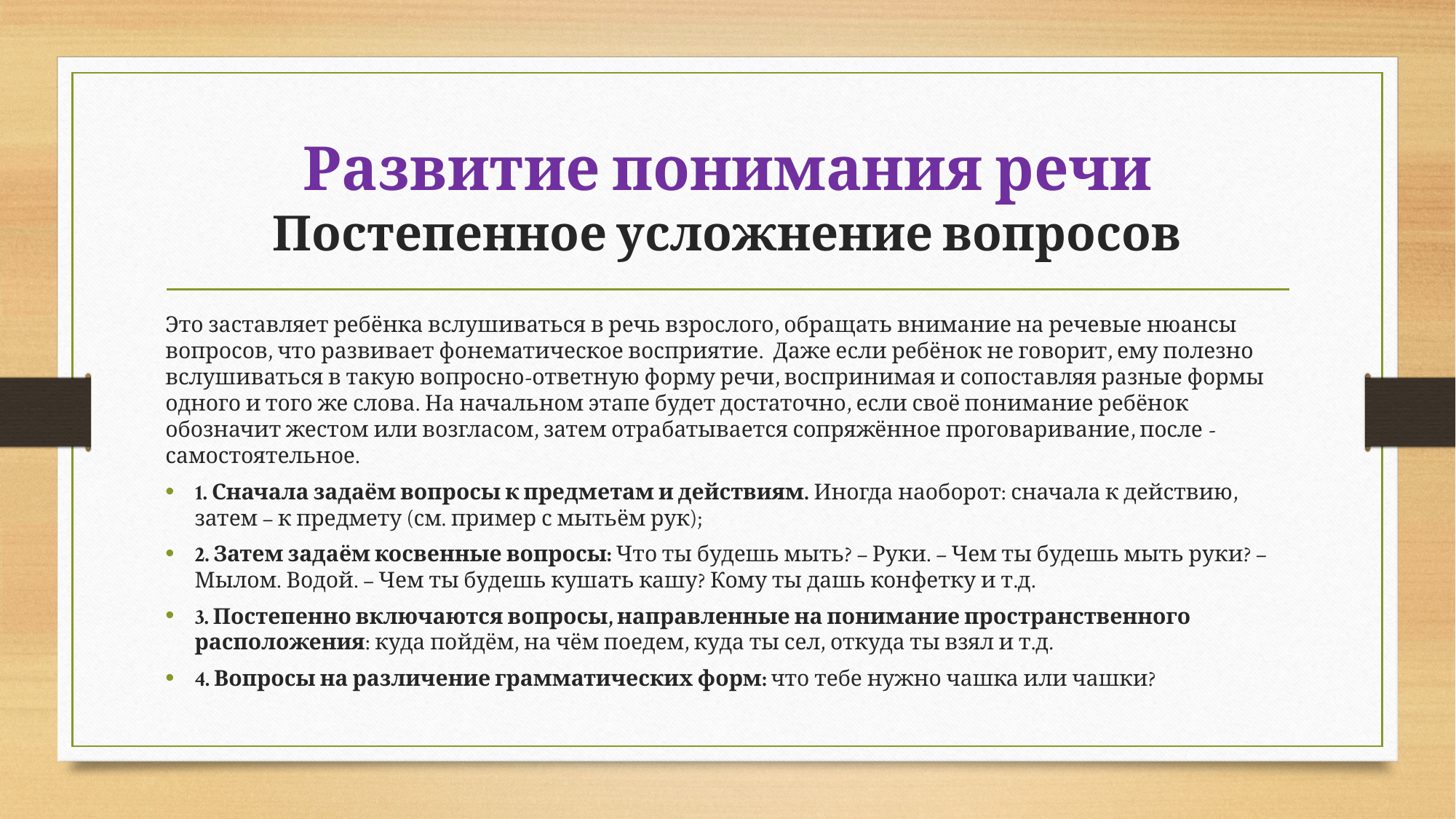

# Развитие понимания речи Постепенное усложнение вопросов
Это заставляет ребёнка вслушиваться в речь взрослого, обращать внимание на речевые нюансы вопросов, что развивает фонематическое восприятие.  Даже если ребёнок не говорит, ему полезно вслушиваться в такую вопросно-ответную форму речи, воспринимая и сопоставляя разные формы одного и того же слова. На начальном этапе будет достаточно, если своё понимание ребёнок обозначит жестом или возгласом, затем отрабатывается сопряжённое проговаривание, после - самостоятельное.
1. Сначала задаём вопросы к предметам и действиям. Иногда наоборот: сначала к действию, затем – к предмету (см. пример с мытьём рук);
2. Затем задаём косвенные вопросы: Что ты будешь мыть? – Руки. – Чем ты будешь мыть руки? – Мылом. Водой. – Чем ты будешь кушать кашу? Кому ты дашь конфетку и т.д.
3. Постепенно включаются вопросы, направленные на понимание пространственного расположения: куда пойдём, на чём поедем, куда ты сел, откуда ты взял и т.д.
4. Вопросы на различение грамматических форм: что тебе нужно чашка или чашки?